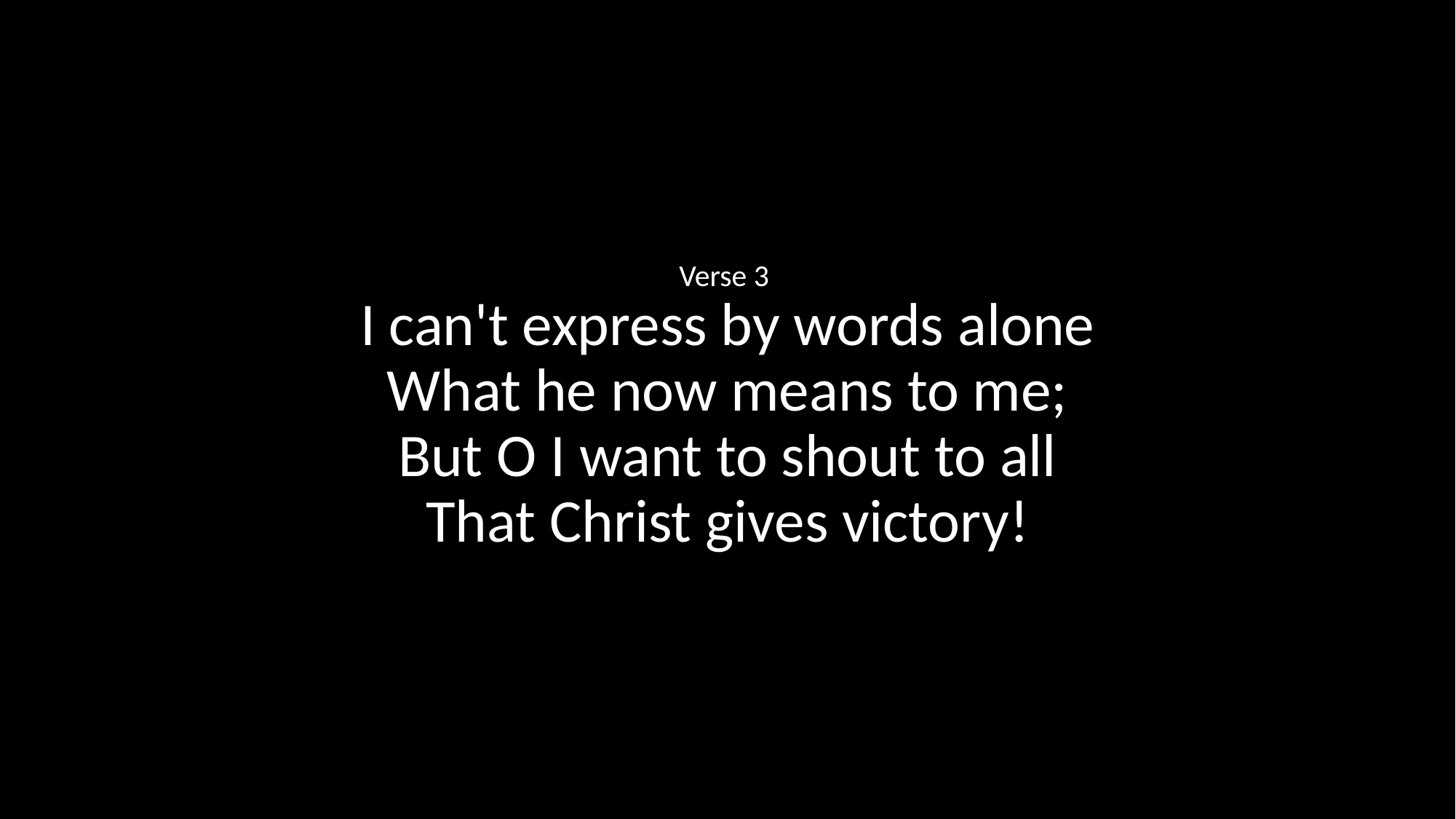

Verse 3
I can't express by words alone
What he now means to me;
But O I want to shout to all
That Christ gives victory!